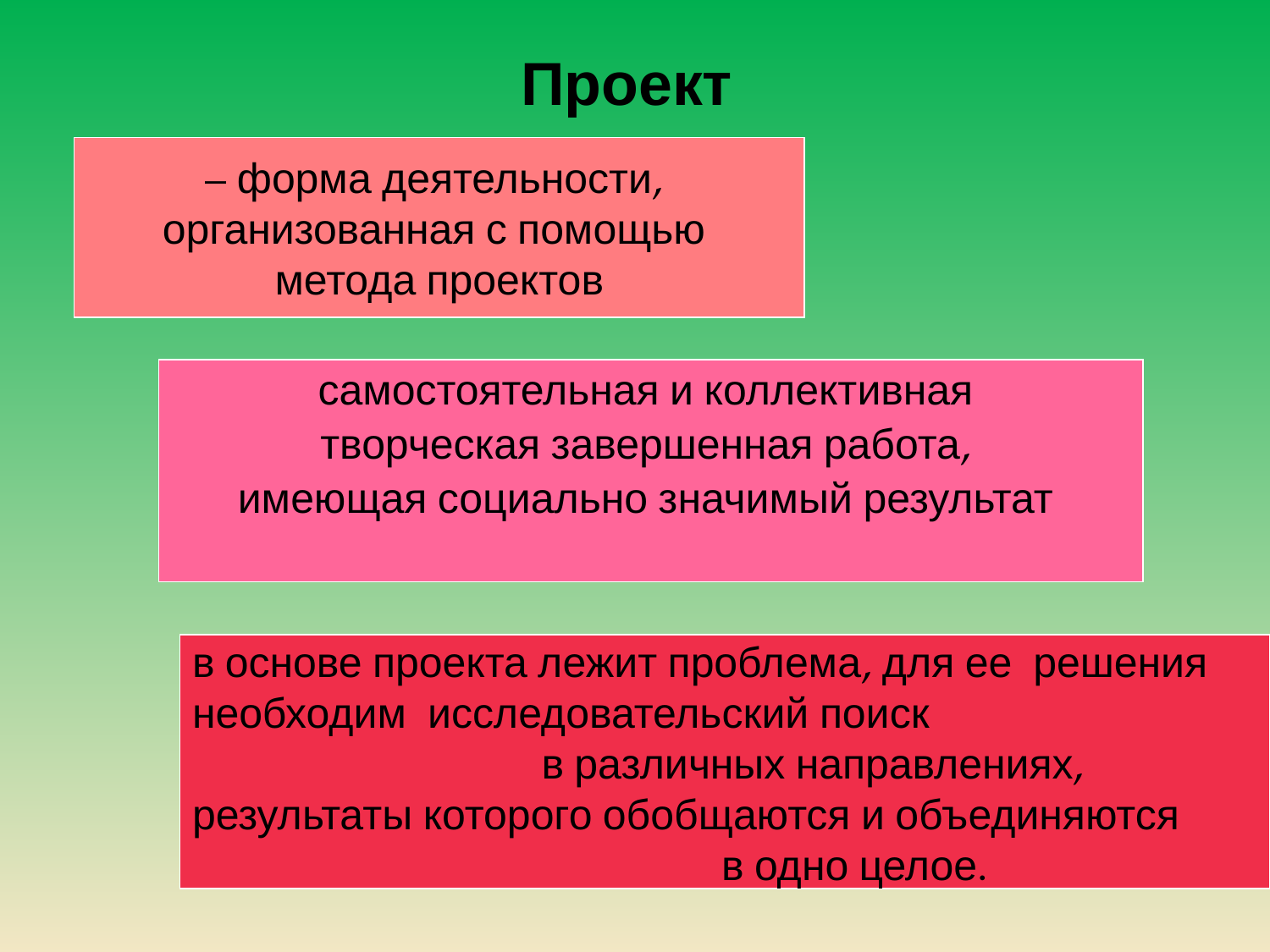

# Проект

– форма деятельности,
организованная с помощью
метода проектов
самостоятельная и коллективная
творческая завершенная работа,
имеющая социально значимый результат

в основе проекта лежит проблема, для ее  решения
необходим  исследовательский поиск
                                 в различных направлениях,
результаты которого обобщаются и объединяются
                                                  в одно целое.